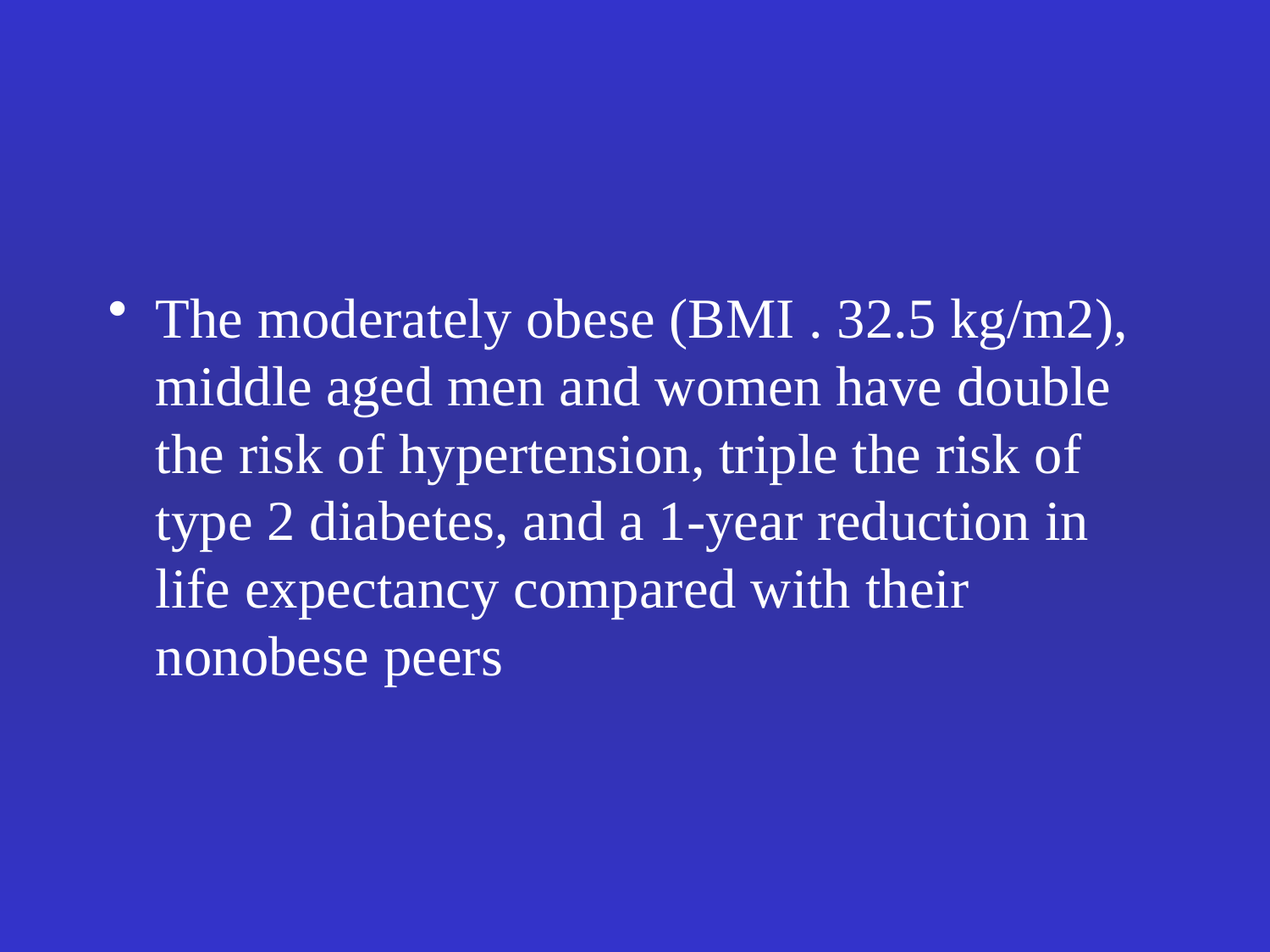

#
The moderately obese (BMI . 32.5 kg/m2), middle aged men and women have double the risk of hypertension, triple the risk of type 2 diabetes, and a 1-year reduction in life expectancy compared with their nonobese peers